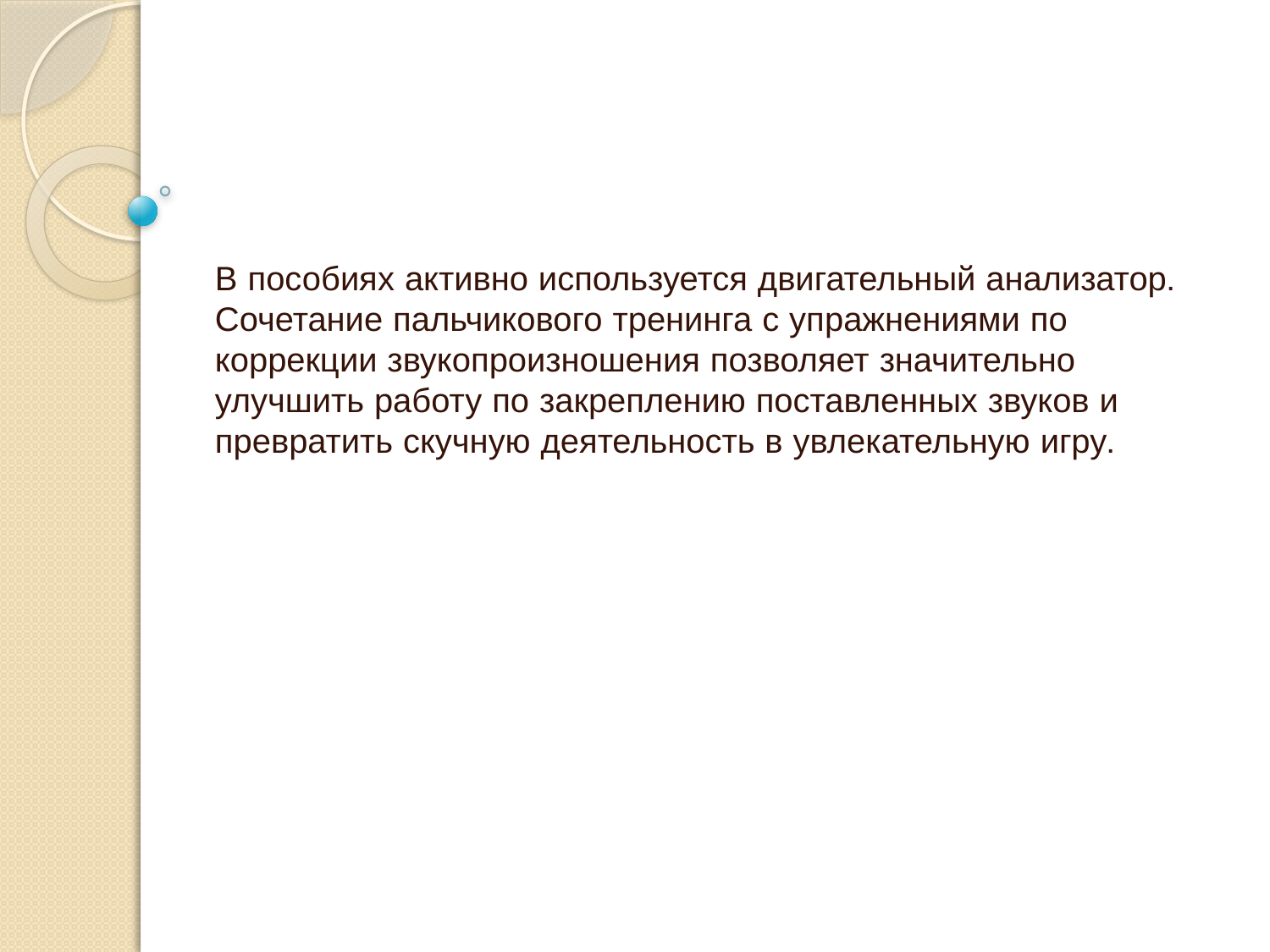

В пособиях активно используется двигательный анализатор. Сочетание пальчикового тренинга с упражнениями по коррекции звукопроизношения позволяет значительно улучшить работу по закреплению поставленных звуков и превратить скучную деятельность в увлекательную игру.